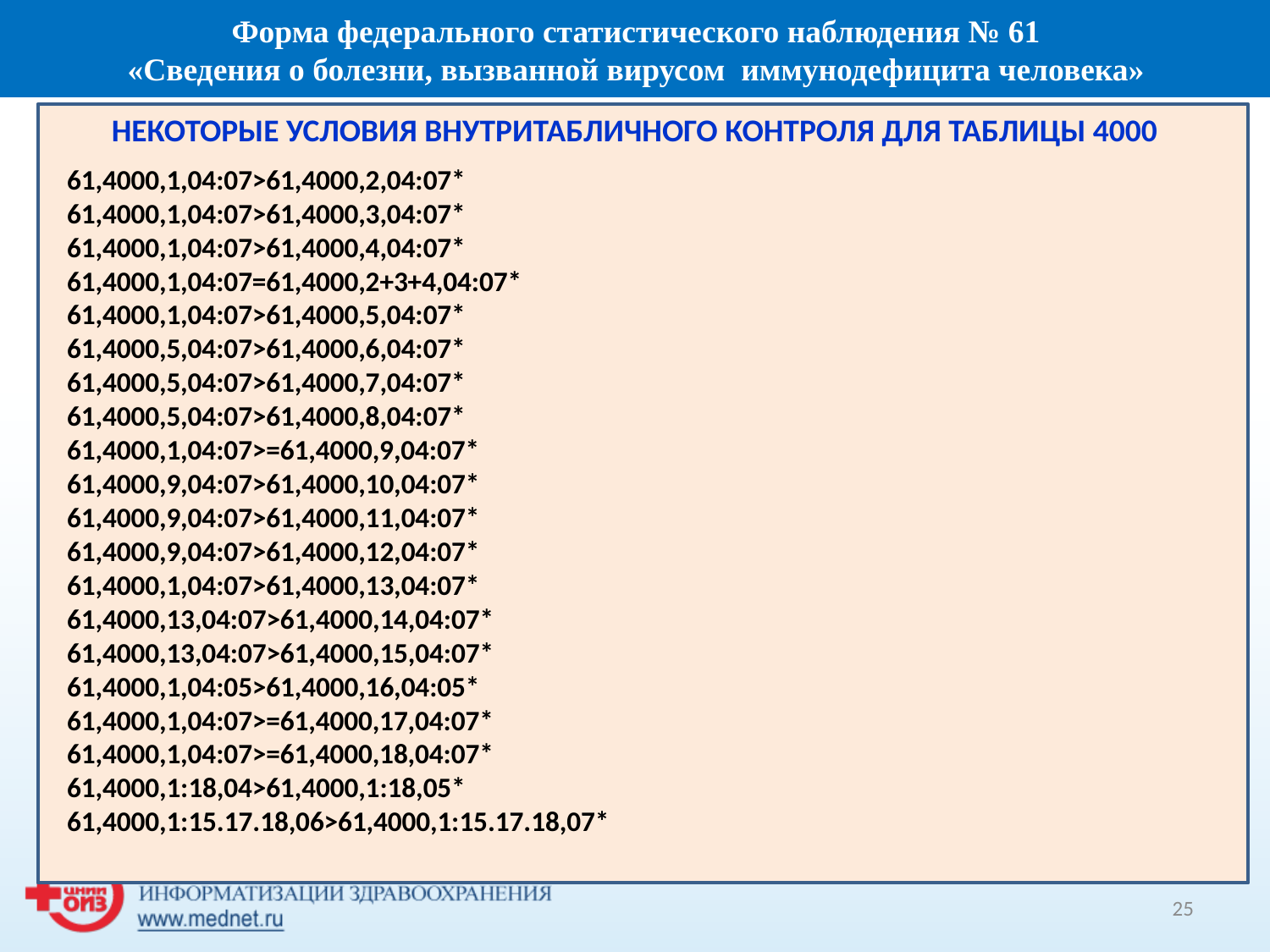

Форма федерального статистического наблюдения № 61
 «Сведения о болезни, вызванной вирусом  иммунодефицита человека»

НЕКОТОРЫЕ УСЛОВИЯ ВНУТРИТАБЛИЧНОГО КОНТРОЛЯ ДЛЯ ТАБЛИЦЫ 4000
61,4000,1,04:07>61,4000,2,04:07*
61,4000,1,04:07>61,4000,3,04:07*
61,4000,1,04:07>61,4000,4,04:07*
61,4000,1,04:07=61,4000,2+3+4,04:07*
61,4000,1,04:07>61,4000,5,04:07*
61,4000,5,04:07>61,4000,6,04:07*
61,4000,5,04:07>61,4000,7,04:07*
61,4000,5,04:07>61,4000,8,04:07*
61,4000,1,04:07>=61,4000,9,04:07*
61,4000,9,04:07>61,4000,10,04:07*
61,4000,9,04:07>61,4000,11,04:07*
61,4000,9,04:07>61,4000,12,04:07*
61,4000,1,04:07>61,4000,13,04:07*
61,4000,13,04:07>61,4000,14,04:07*
61,4000,13,04:07>61,4000,15,04:07*
61,4000,1,04:05>61,4000,16,04:05*
61,4000,1,04:07>=61,4000,17,04:07*
61,4000,1,04:07>=61,4000,18,04:07*
61,4000,1:18,04>61,4000,1:18,05*
61,4000,1:15.17.18,06>61,4000,1:15.17.18,07*
25